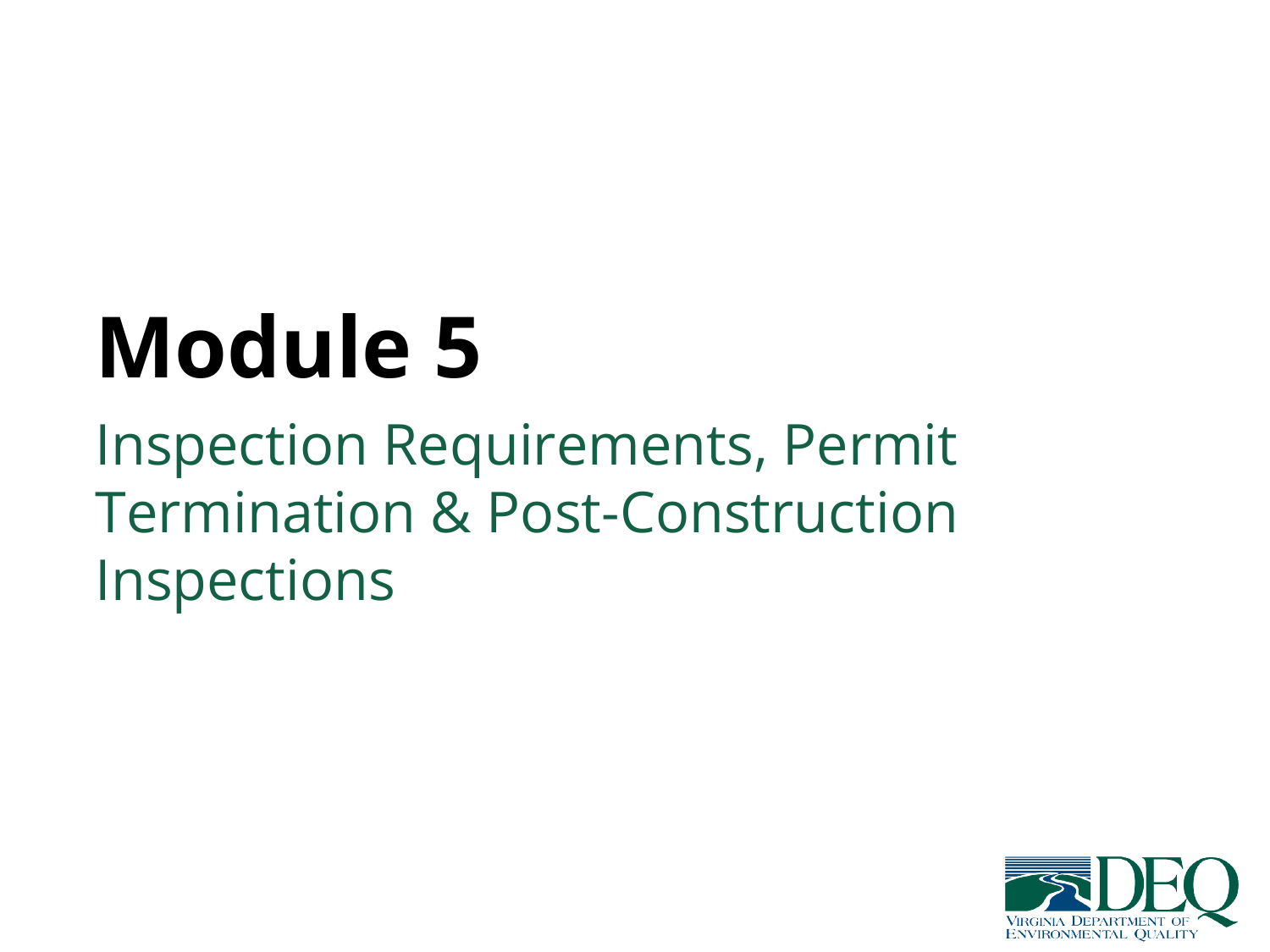

# Module 5
Inspection Requirements, Permit Termination & Post-Construction Inspections